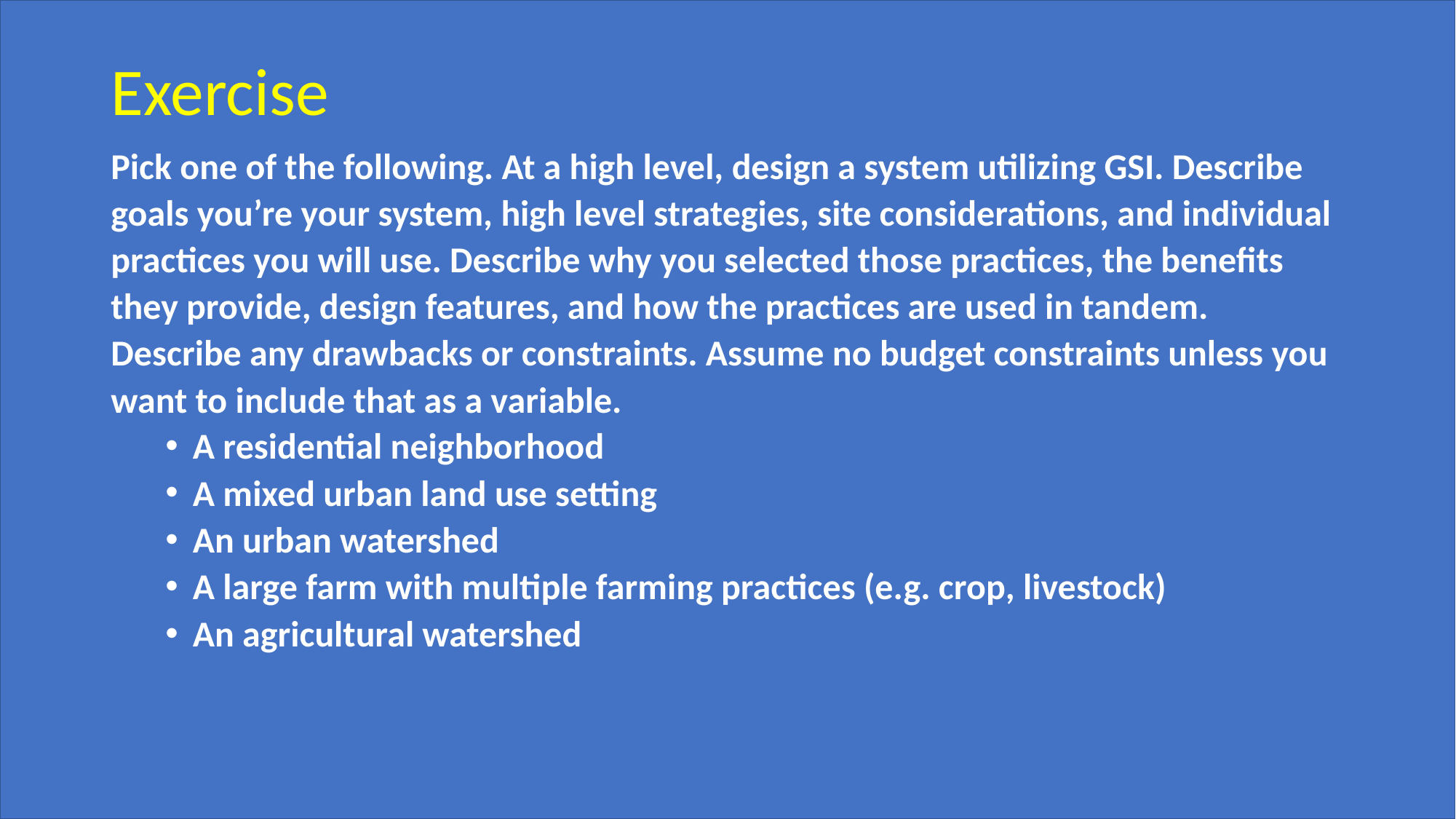

# Exercise
Pick one of the following. At a high level, design a system utilizing GSI. Describe goals you’re your system, high level strategies, site considerations, and individual practices you will use. Describe why you selected those practices, the benefits they provide, design features, and how the practices are used in tandem. Describe any drawbacks or constraints. Assume no budget constraints unless you want to include that as a variable.
A residential neighborhood
A mixed urban land use setting
An urban watershed
A large farm with multiple farming practices (e.g. crop, livestock)
An agricultural watershed